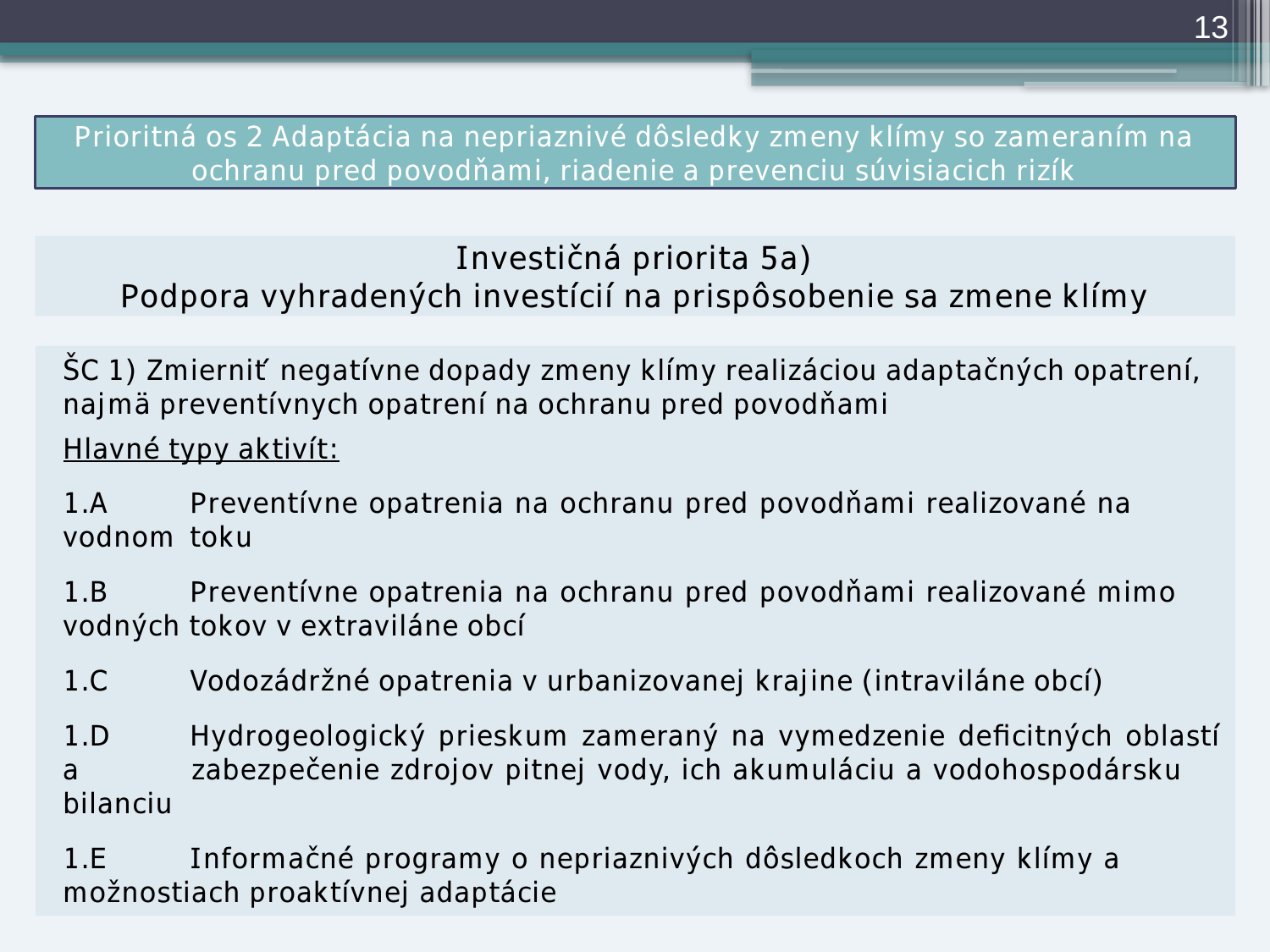

13
Prioritná os 2 Adaptácia na nepriaznivé dôsledky zmeny klímy so zameraním na ochranu pred povodňami, riadenie a prevenciu súvisiacich rizík
# Investičná priorita 5a) Podpora vyhradených investícií na prispôsobenie sa zmene klímy
ŠC 1) Zmierniť negatívne dopady zmeny klímy realizáciou adaptačných opatrení, najmä preventívnych opatrení na ochranu pred povodňami
Hlavné typy aktivít:
1.A	Preventívne opatrenia na ochranu pred povodňami realizované na 	vodnom 	toku
1.B	Preventívne opatrenia na ochranu pred povodňami realizované mimo 	vodných tokov v extraviláne obcí
1.C	Vodozádržné opatrenia v urbanizovanej krajine (intraviláne obcí)
1.D	Hydrogeologický prieskum zameraný na vymedzenie deficitných oblastí a 	zabezpečenie zdrojov pitnej vody, ich akumuláciu a vodohospodársku 	bilanciu
1.E	Informačné programy o nepriaznivých dôsledkoch zmeny klímy a 	možnostiach proaktívnej adaptácie